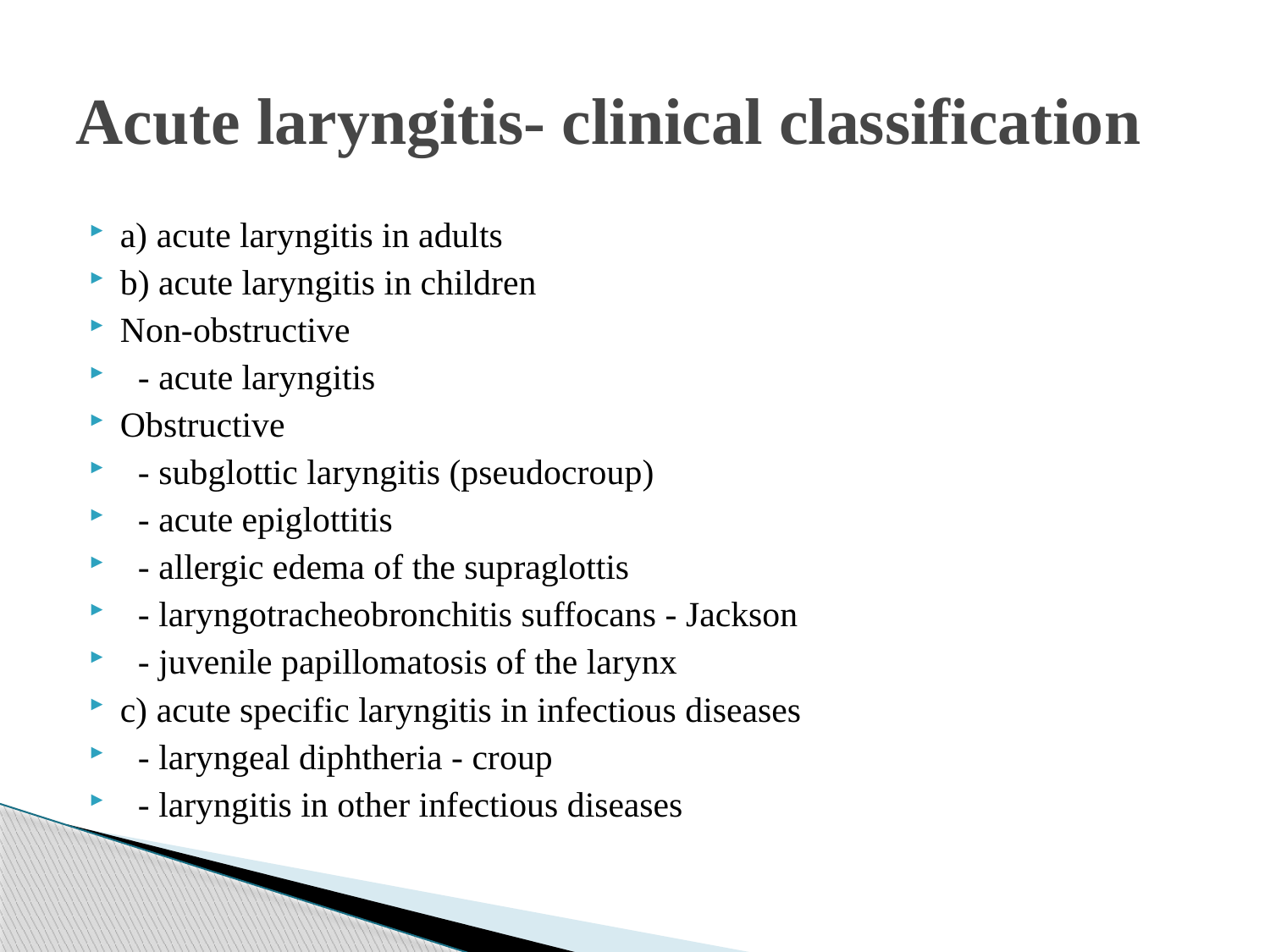

# Acute laryngitis- clinical classification
a) acute laryngitis in adults
b) acute laryngitis in children
Non-obstructive
  - acute laryngitis
Obstructive
  - subglottic laryngitis (pseudocroup)
  - acute epiglottitis
  - allergic edema of the supraglottis
  - laryngotracheobronchitis suffocans - Jackson
  - juvenile papillomatosis of the larynx
c) acute specific laryngitis in infectious diseases
  - laryngeal diphtheria - croup
  - laryngitis in other infectious diseases